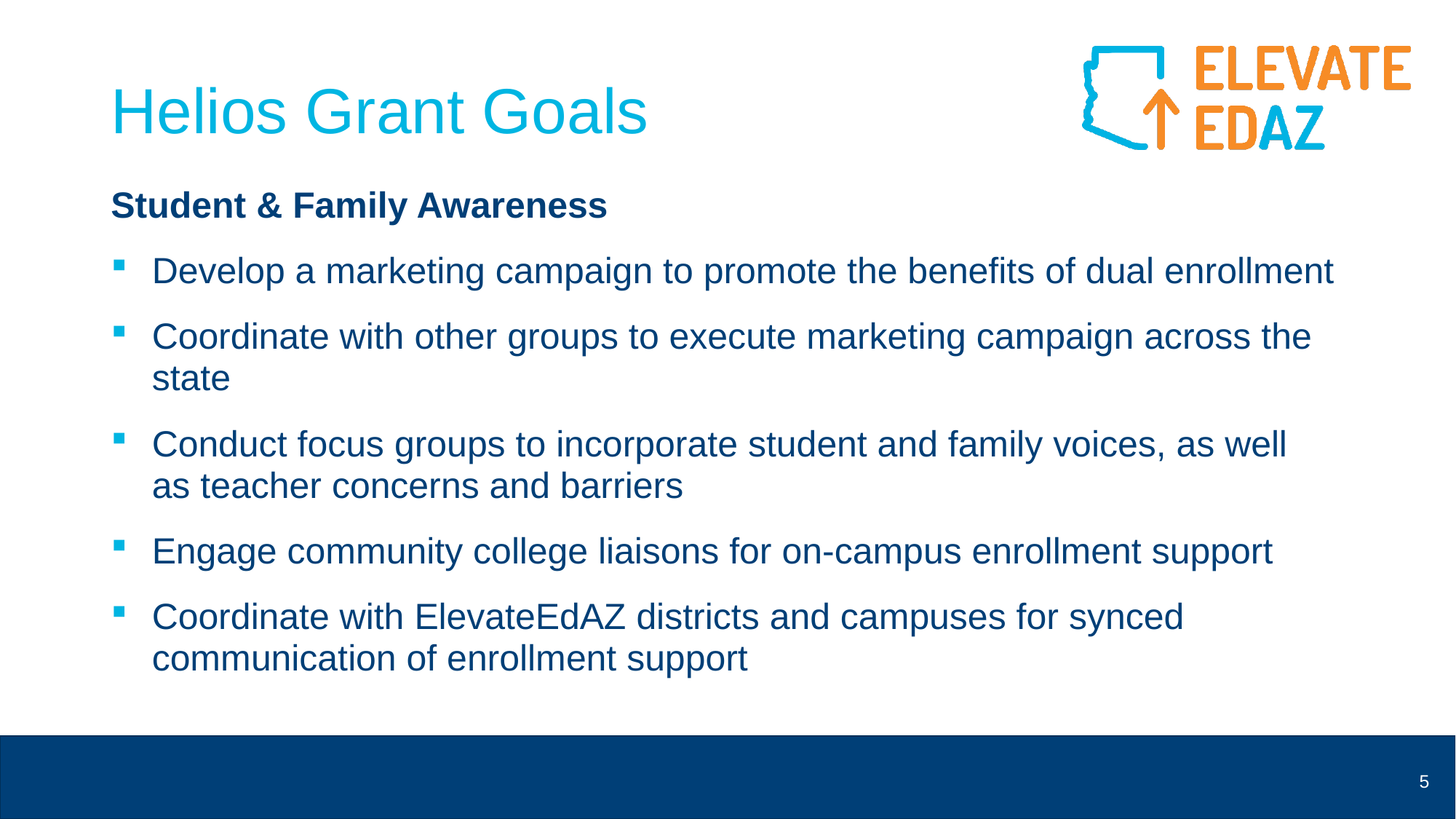

# Helios Grant Goals
Student & Family Awareness
Develop a marketing campaign to promote the benefits of dual enrollment
Coordinate with other groups to execute marketing campaign across the state
Conduct focus groups to incorporate student and family voices, as well as teacher concerns and barriers
Engage community college liaisons for on-campus enrollment support
Coordinate with ElevateEdAZ districts and campuses for synced communication of enrollment support
5